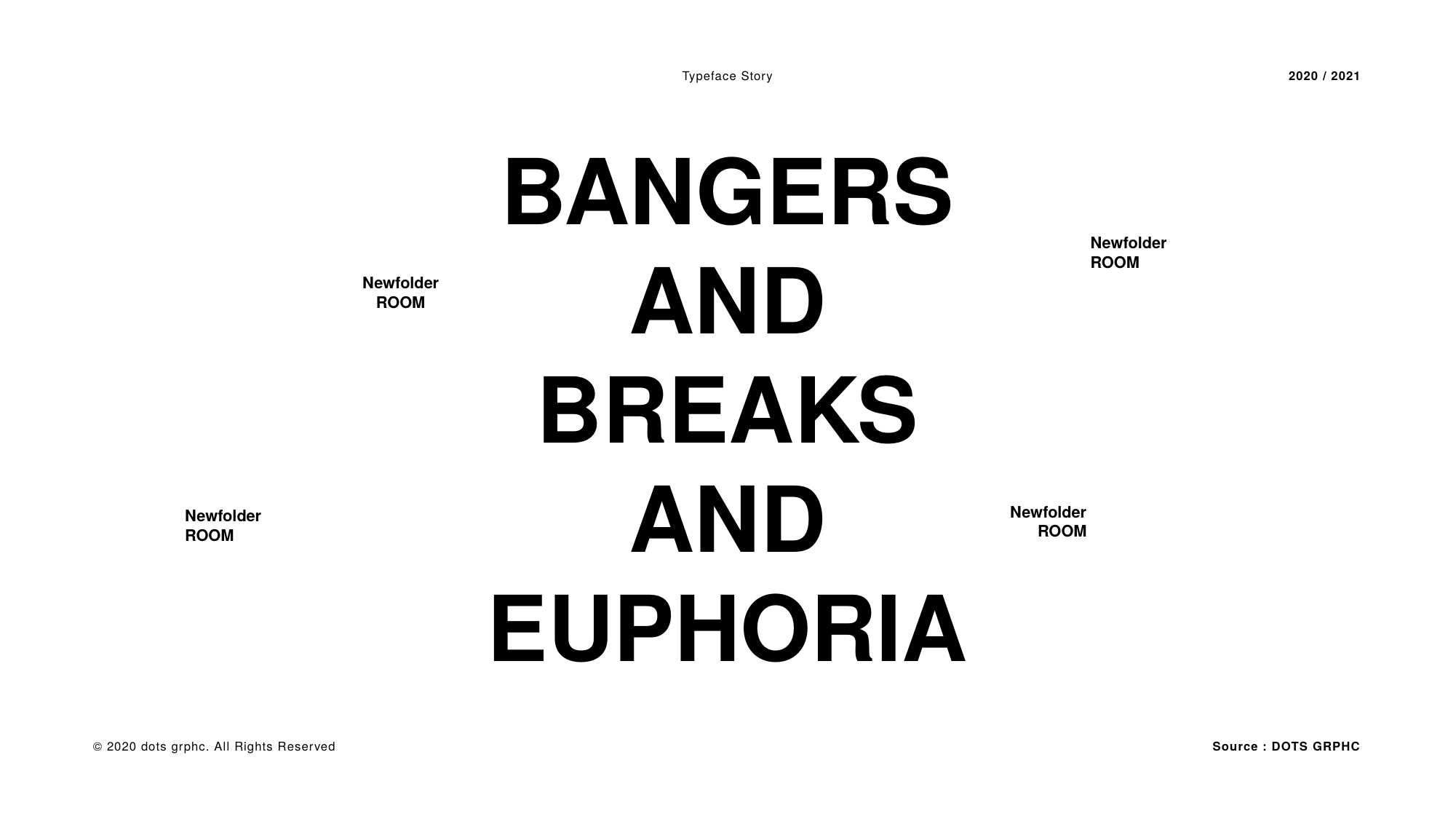

Typeface Story
2020 / 2021
BANGERS AND BREAKS AND EUPHORIA
Newfolder ROOM
Newfolder ROOM
Newfolder ROOM
Newfolder ROOM
Source : DOTS GRPHC
© 2020 dots grphc. All Rights Reserved